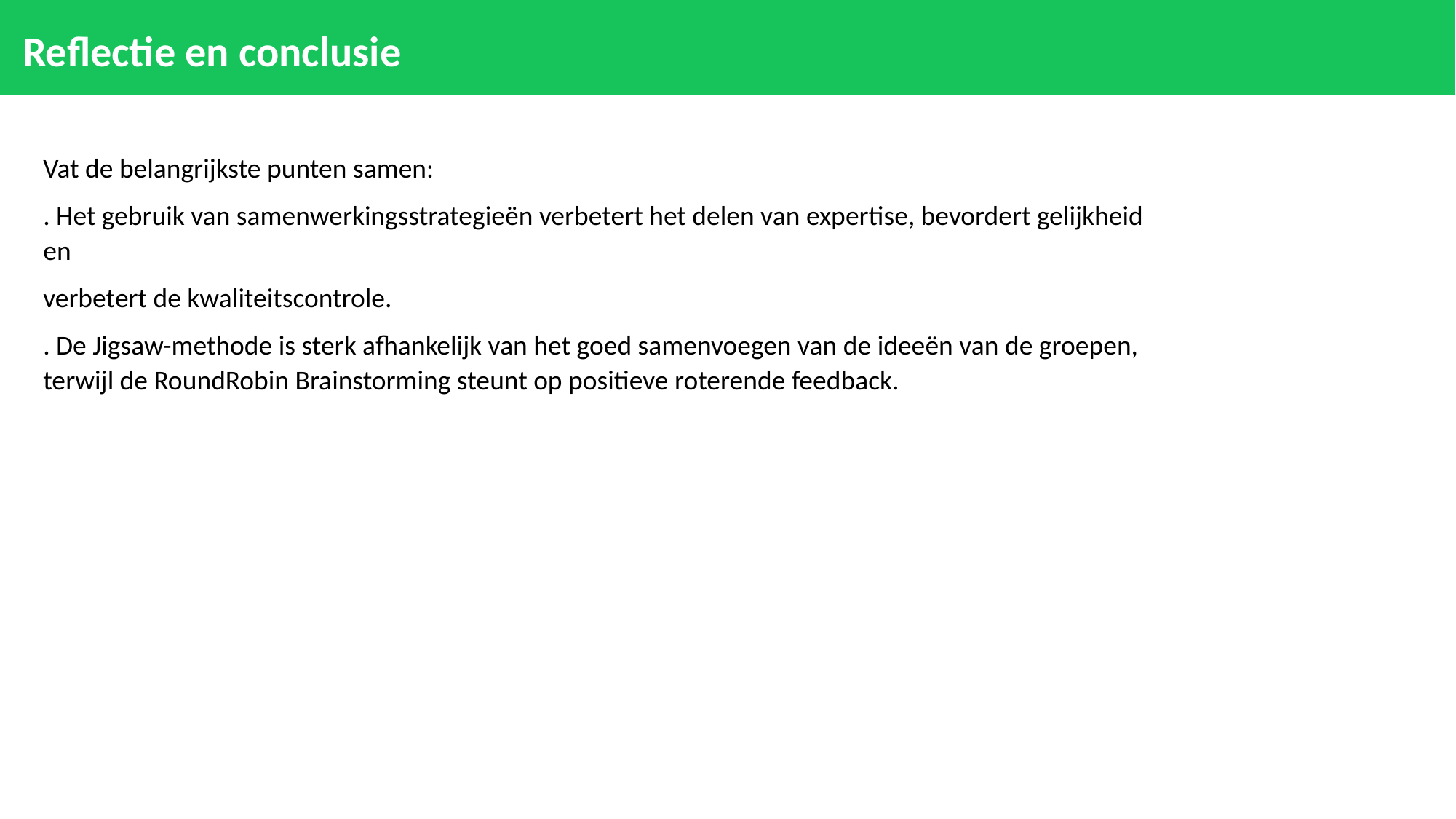

# Reflectie en conclusie
Vat de belangrijkste punten samen:
. Het gebruik van samenwerkingsstrategieën verbetert het delen van expertise, bevordert gelijkheid en
verbetert de kwaliteitscontrole.
. De Jigsaw-methode is sterk afhankelijk van het goed samenvoegen van de ideeën van de groepen, terwijl de RoundRobin Brainstorming steunt op positieve roterende feedback.